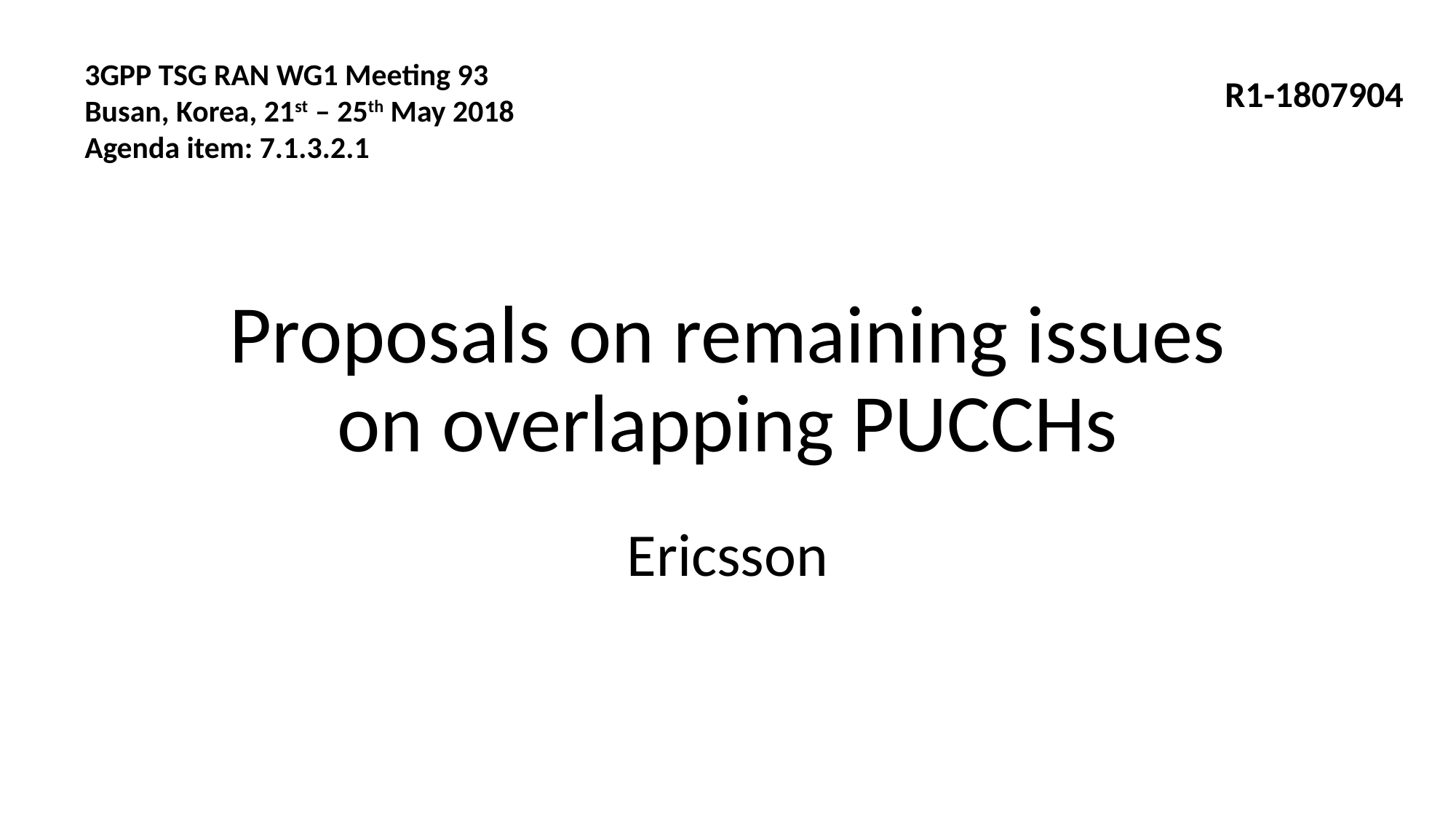

3GPP TSG RAN WG1 Meeting 93
Busan, Korea, 21st – 25th May 2018
Agenda item: 7.1.3.2.1
R1-1807904
# Proposals on remaining issues on overlapping PUCCHs

Ericsson